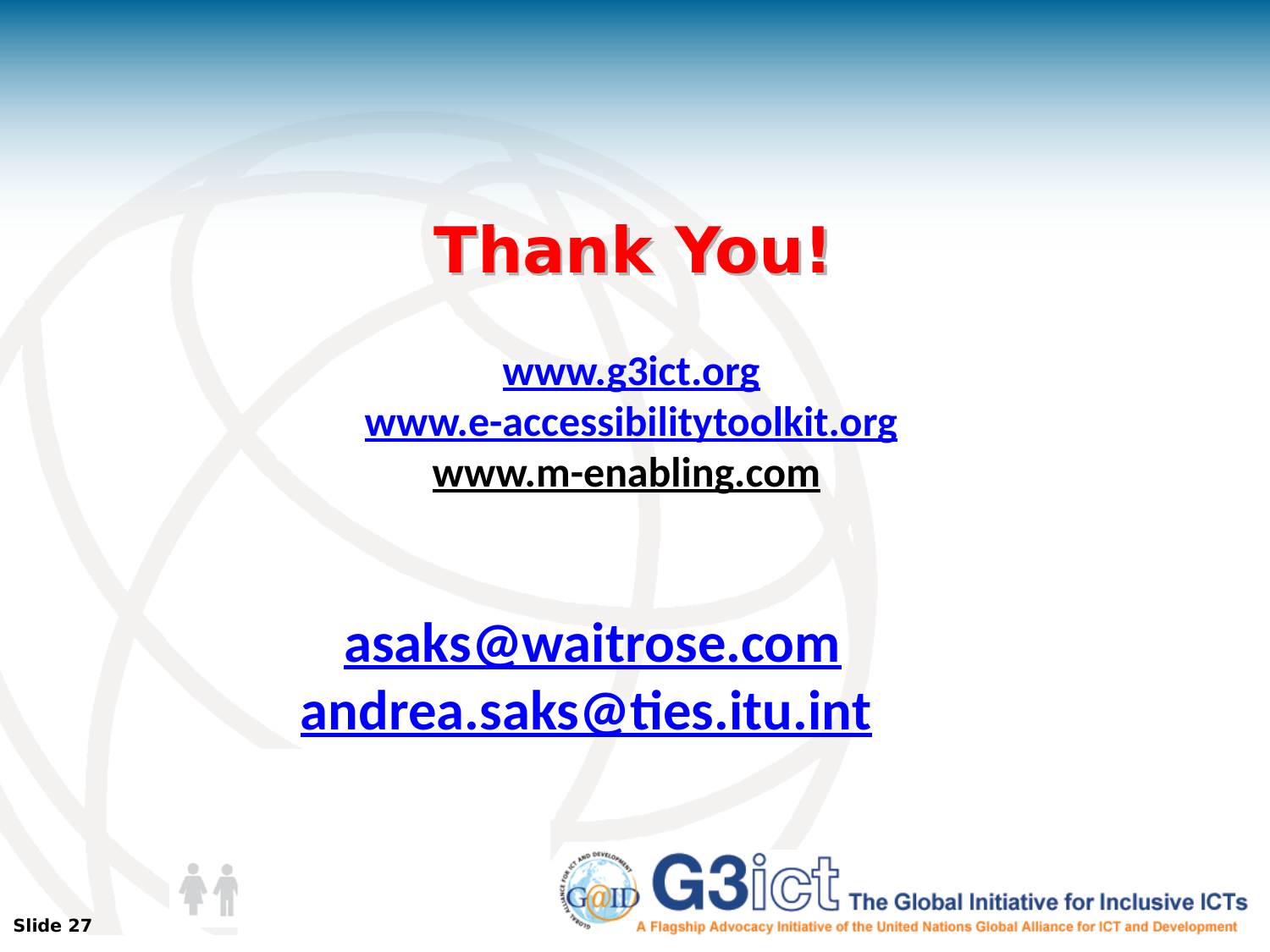

# Thank You!

www.g3ict.org
www.e-accessibilitytoolkit.org
www.m-enabling.com

asaks@waitrose.com
andrea.saks@ties.itu.int